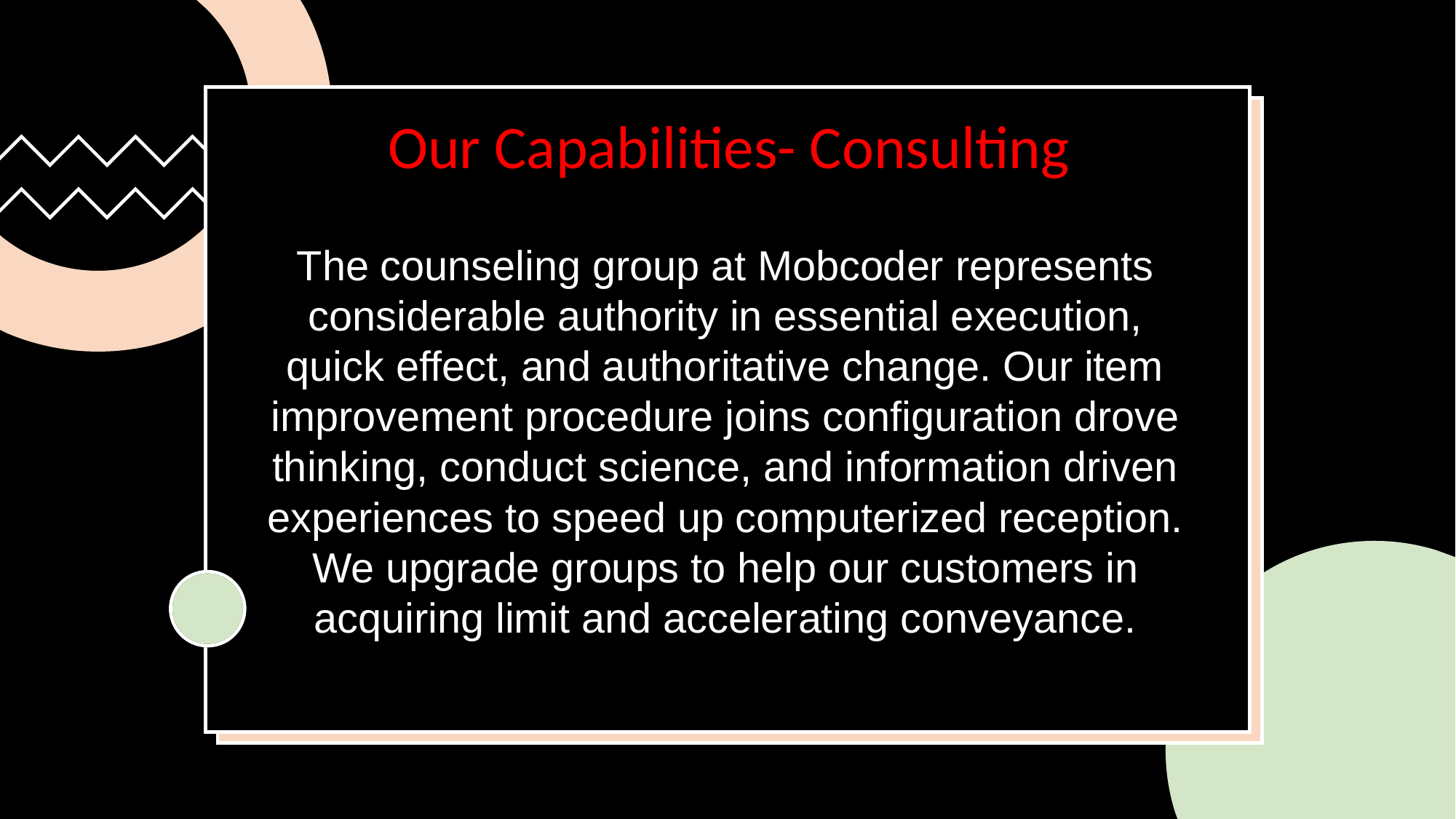

# Our Capabilities- Consulting

The counseling group at Mobcoder represents considerable authority in essential execution, quick effect, and authoritative change. Our item improvement procedure joins configuration drove thinking, conduct science, and information driven experiences to speed up computerized reception. We upgrade groups to help our customers in acquiring limit and accelerating conveyance.